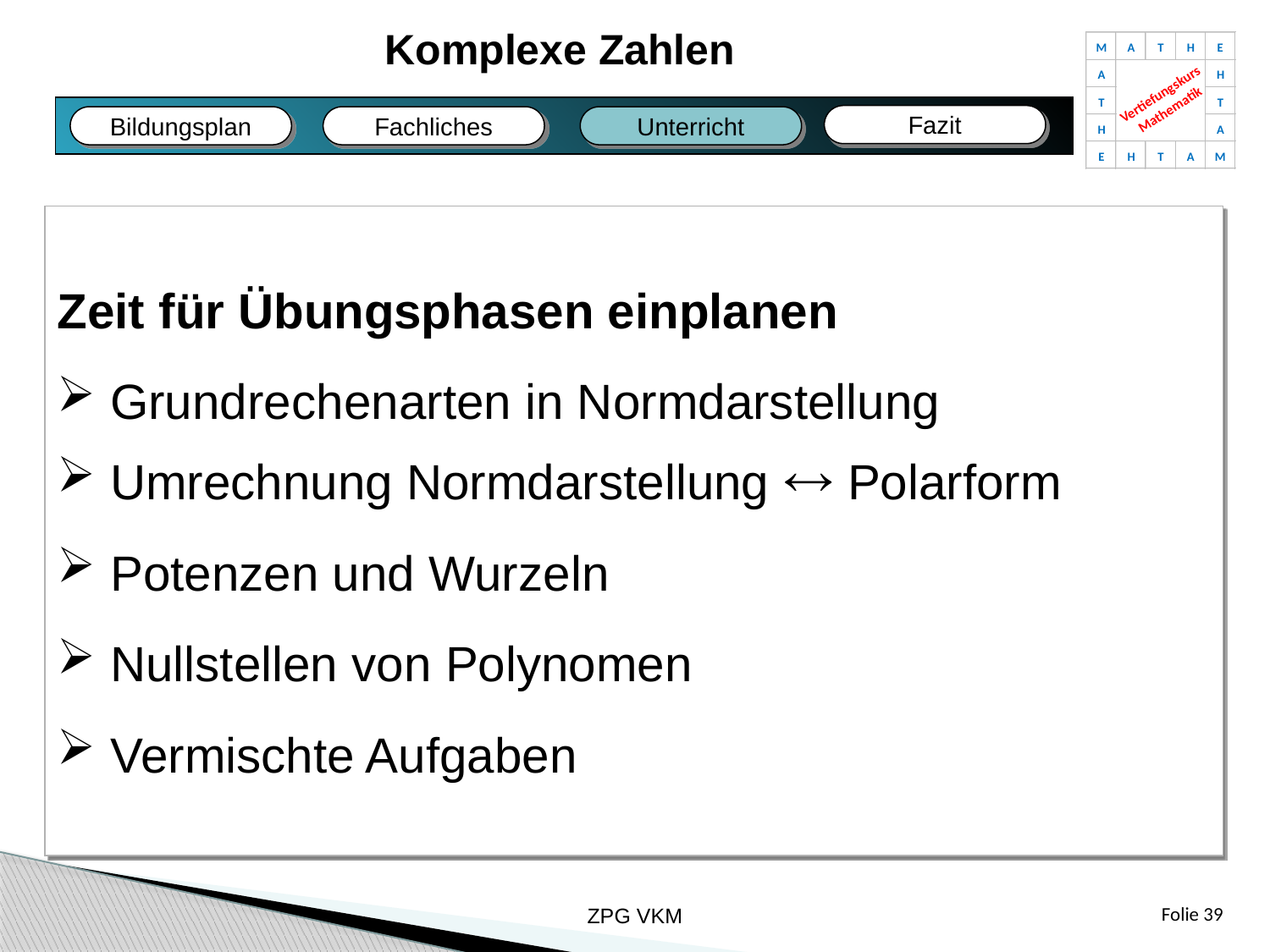

Komplexe Zahlen

M
A
T
H
E

A
H
Vertiefungskurs
Mathematik

T
T

H
A

E
H
T
A
M

Fazit
Fachliches
Bildungsplan
Unterricht
Fazit
Bildungsplan
Fachliches
Unterricht
Zeit für Übungsphasen einplanen
 Grundrechenarten in Normdarstellung
 Umrechnung Normdarstellung ↔ Polarform
 Potenzen und Wurzeln
 Nullstellen von Polynomen
 Vermischte Aufgaben

ZPG VKM
Folie 39